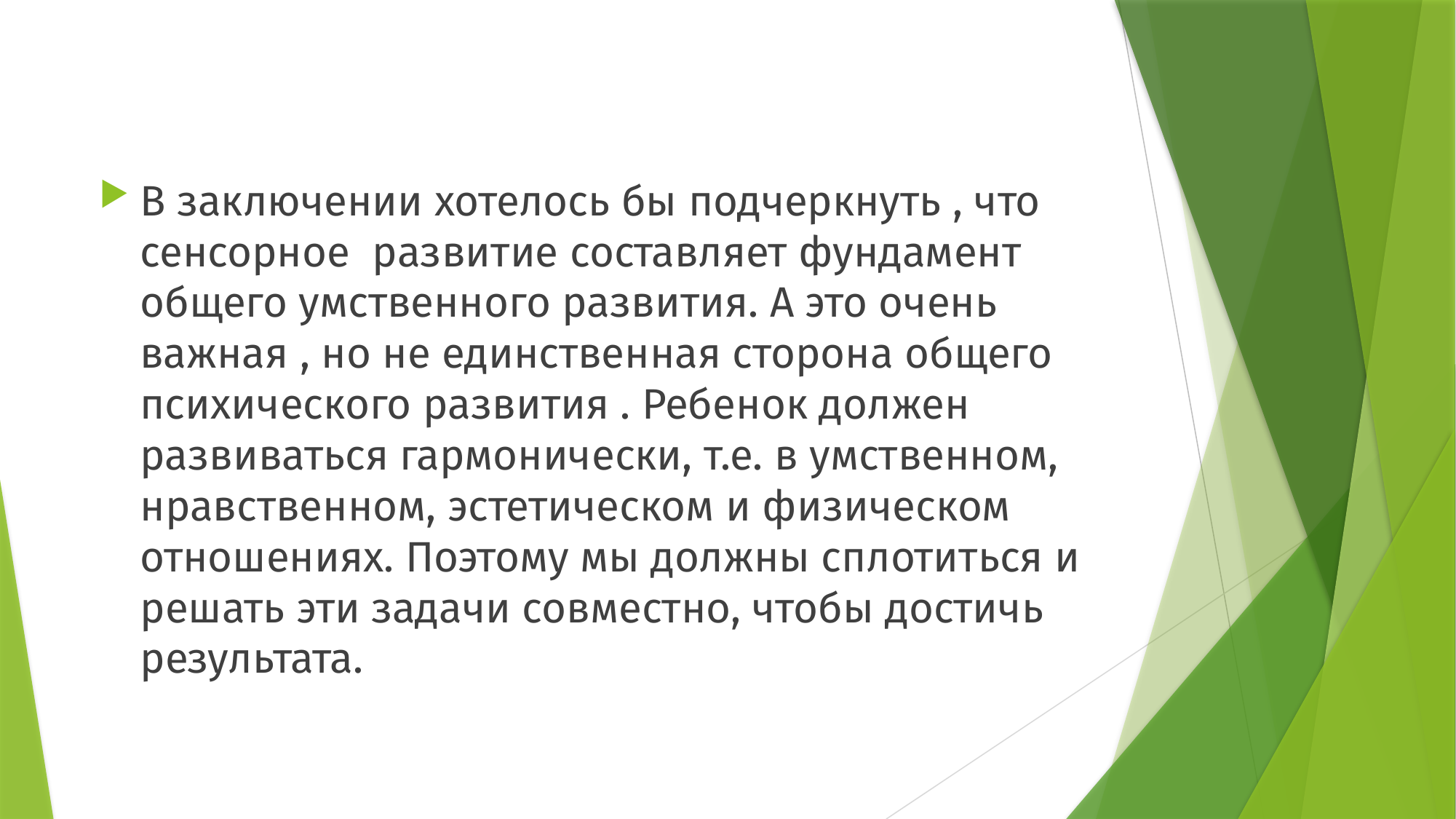

#
В заключении хотелось бы подчеркнуть , что сенсорное  развитие составляет фундамент  общего умственного развития. А это очень важная , но не единственная сторона общего психического развития . Ребенок должен развиваться гармонически, т.е. в умственном, нравственном, эстетическом и физическом отношениях. Поэтому мы должны сплотиться и решать эти задачи совместно, чтобы достичь результата.